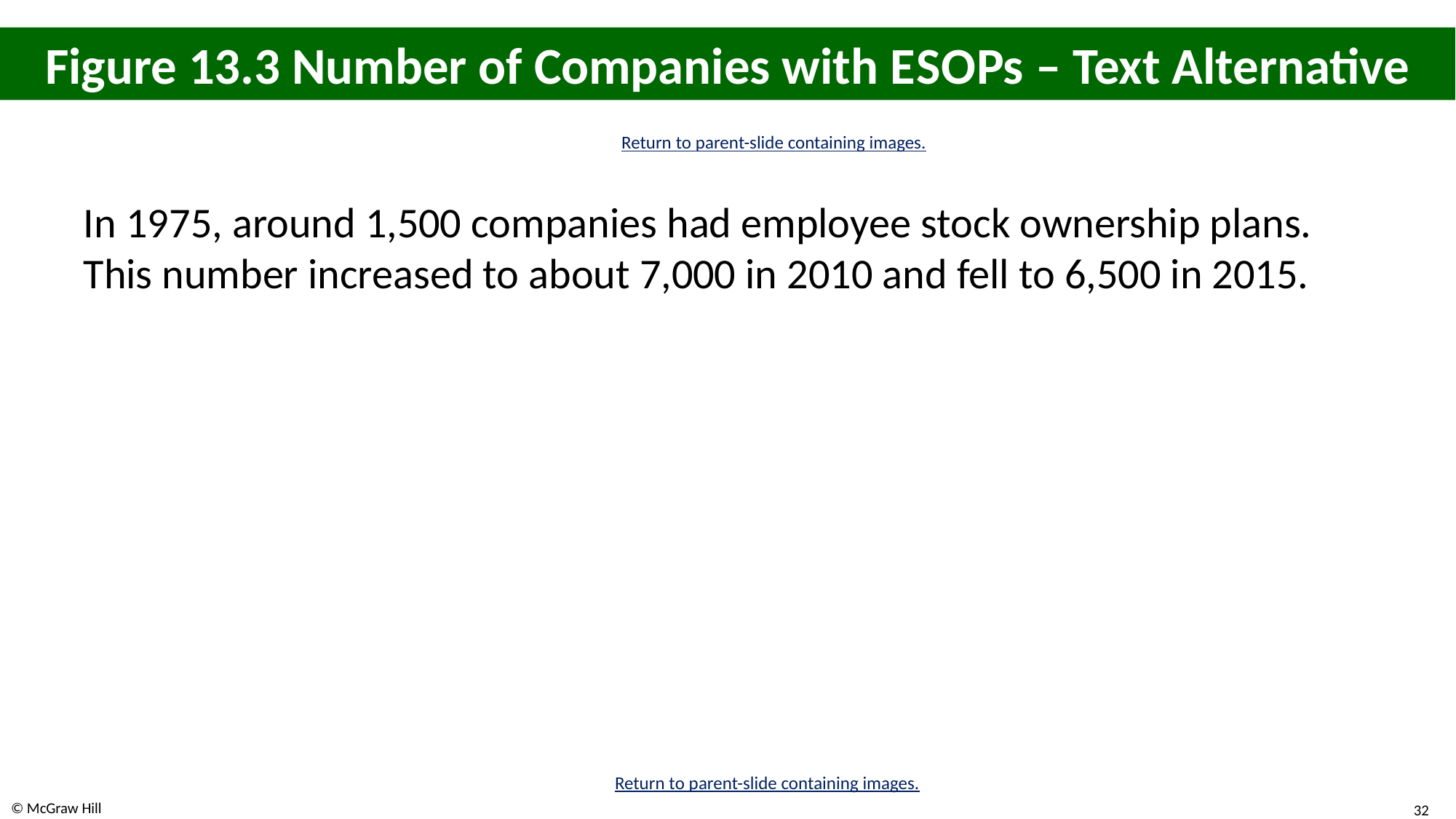

# Figure 13.3 Number of Companies with E S O Ps – Text Alternative
Return to parent-slide containing images.
In 19 75, around 1,500 companies had employee stock ownership plans. This number increased to about 7,000 in 2010 and fell to 6,500 in 2015.
Return to parent-slide containing images.